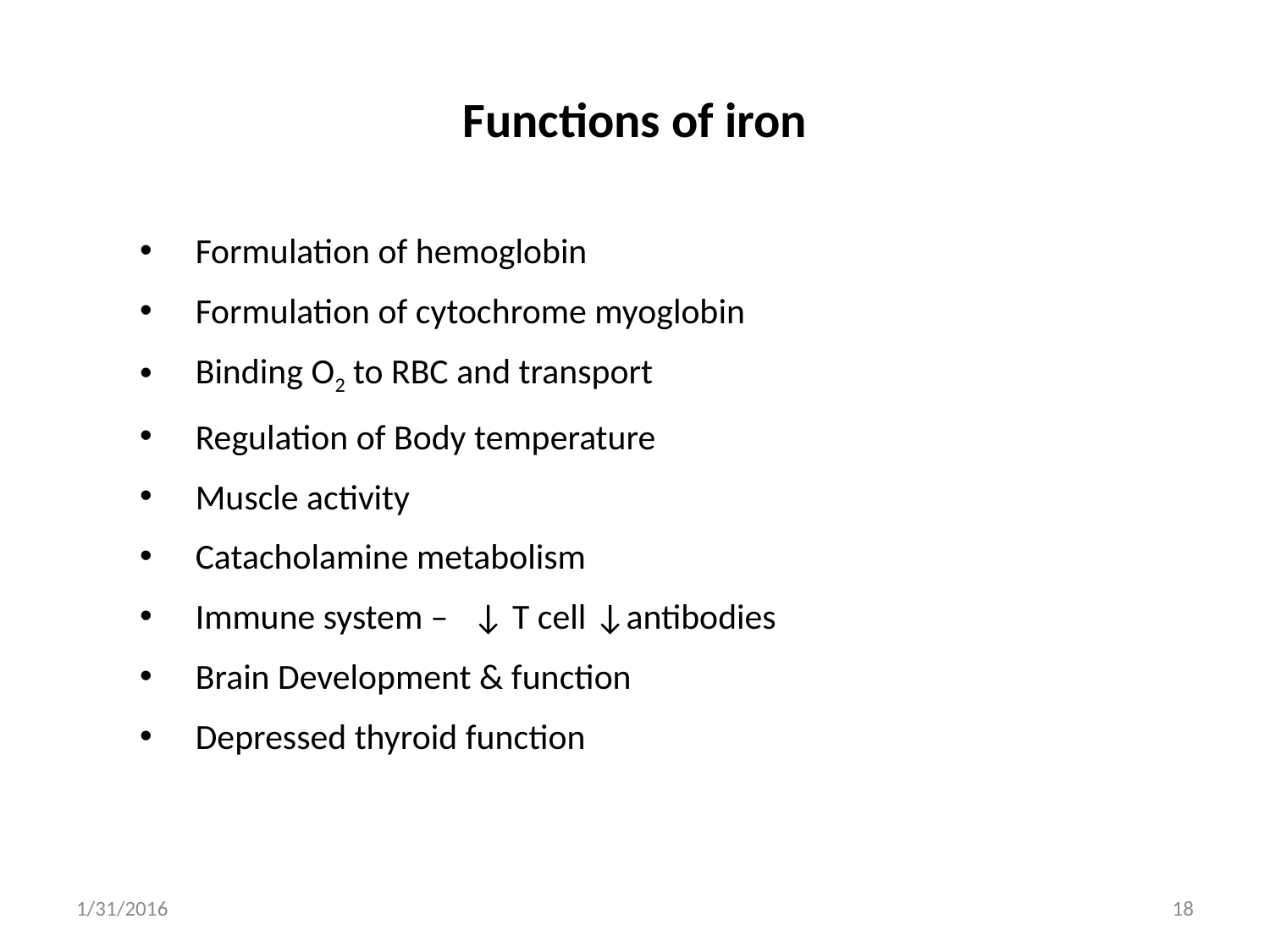

# Functions of iron
 Formulation of hemoglobin
 Formulation of cytochrome myoglobin
 Binding O2 to RBC and transport
 Regulation of Body temperature
 Muscle activity
 Catacholamine metabolism
 Immune system –   ↓ T cell ↓antibodies
 Brain Development & function
 Depressed thyroid function

1/31/2016
18